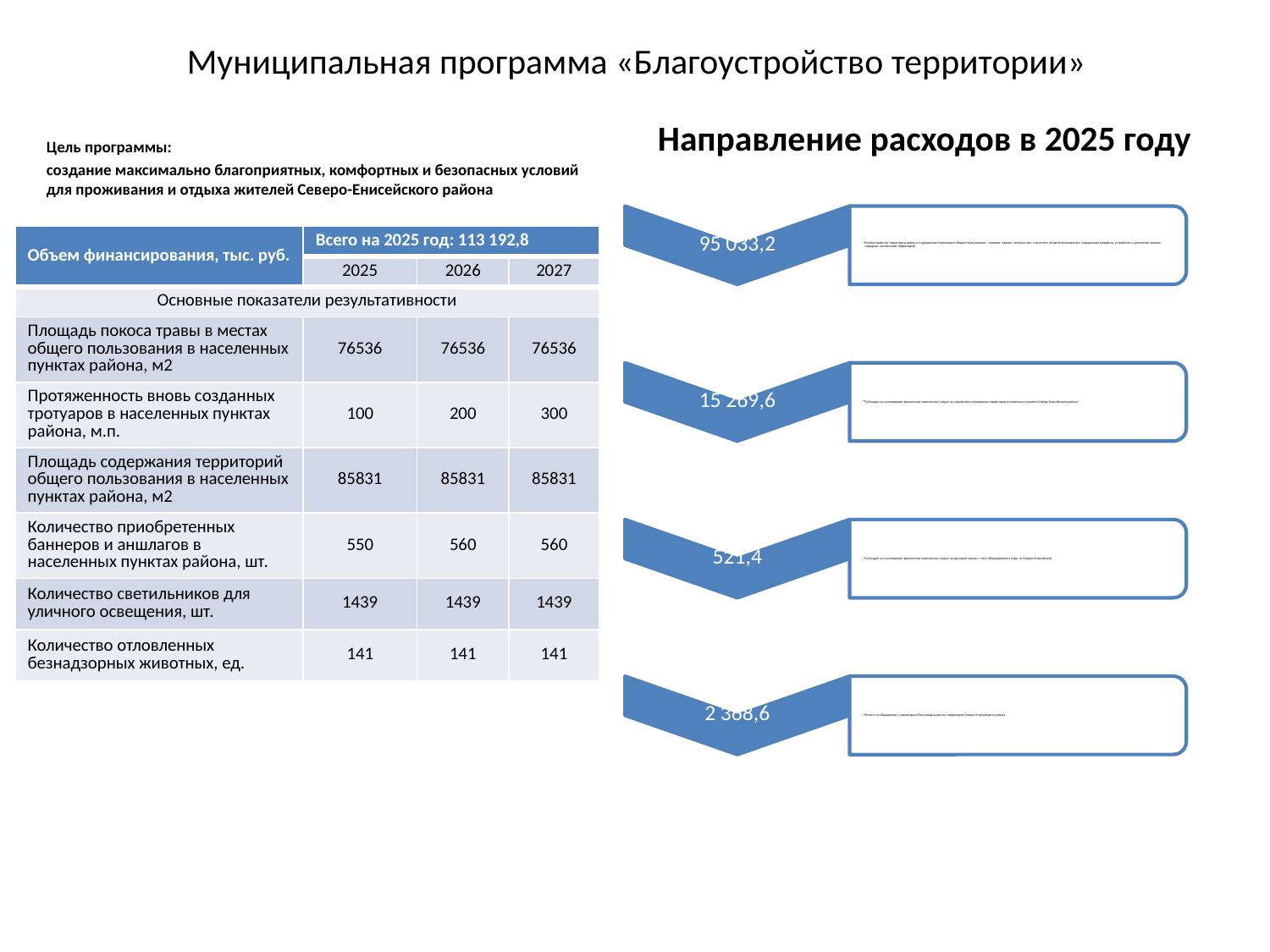

# Муниципальная программа «Благоустройство территории»
Направление расходов в 2025 году
Цель программы:
создание максимально благоприятных, комфортных и безопасных условий для проживания и отдыха жителей Северо-Енисейского района

95 033,2
Благоустройство территории района (содержание территорий общего пользования - скверов, парков, зеленых зон, иных мест общего пользования, содержание кладбищ, устройство и демонтаж зимних городков, озеленений территорий)
15 269,6
Субсидия на возмещение фактически понесенных затрат по наружному освещению территории населенных пунктов Северо-Енисейского района
521,4
Субсидия на возмещение фактически понесенных затрат по доставке трупов с мест обнаружения в морг гп Северо-Енисейский
2 368,6
Услуги по обращению с животными без владельцев на территории Северо-Енисейского района
| Объем финансирования, тыс. руб. | Всего на 2025 год: 113 192,8 |  |  |
| --- | --- | --- | --- |
|  | 2025 | 2026 | 2027 |
| Основные показатели результативности |  |  |  |
| Площадь покоса травы в местах общего пользования в населенных пунктах района, м2 | 76536 | 76536 | 76536 |
| Протяженность вновь созданных тротуаров в населенных пунктах района, м.п. | 100 | 200 | 300 |
| Площадь содержания территорий общего пользования в населенных пунктах района, м2 | 85831 | 85831 | 85831 |
| Количество приобретенных баннеров и аншлагов в населенных пунктах района, шт. | 550 | 560 | 560 |
| Количество светильников для уличного освещения, шт. | 1439 | 1439 | 1439 |
| Количество отловленных безнадзорных животных, ед. | 141 | 141 | 141 |